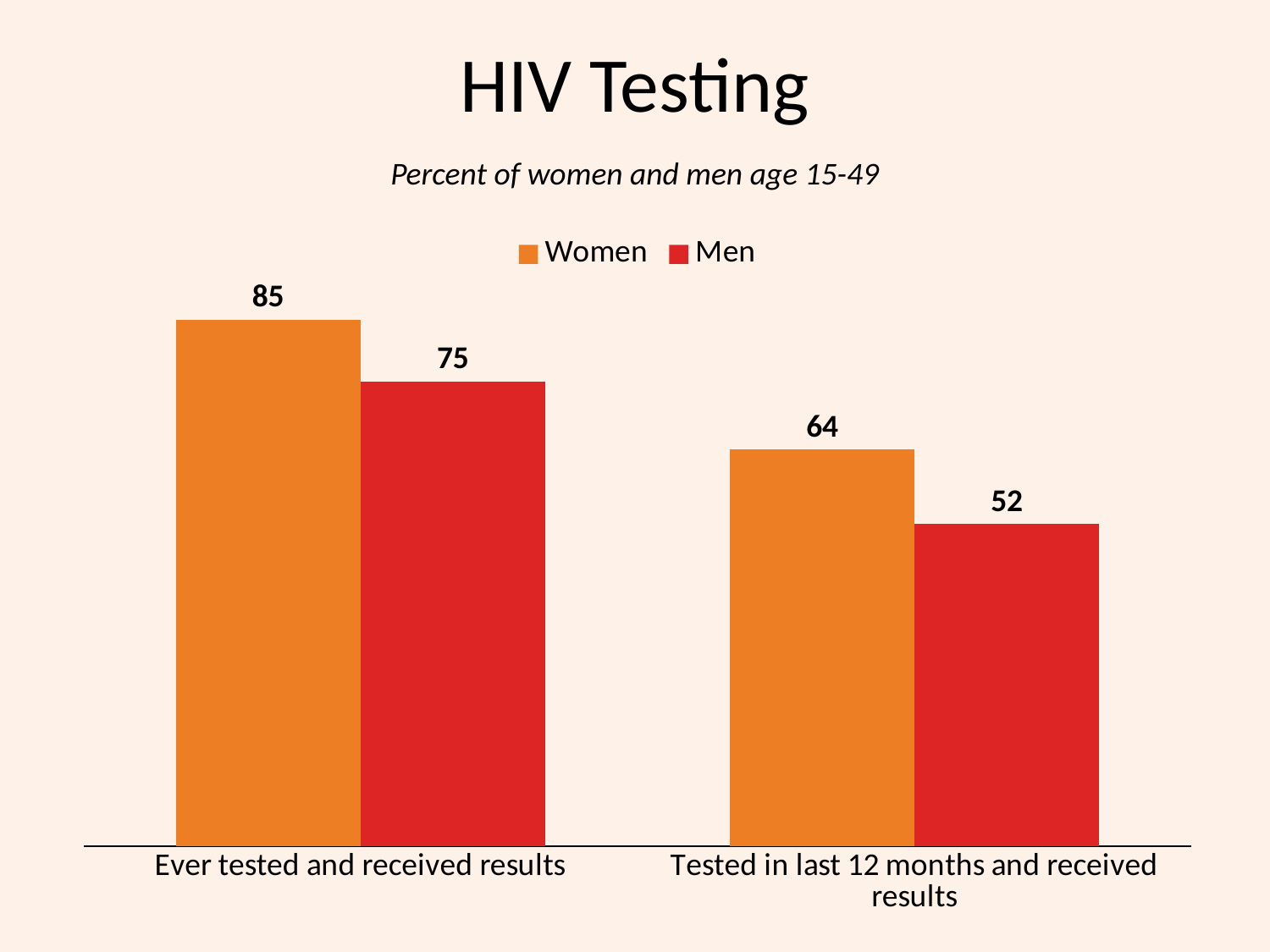

# HIV Testing
Percent of women and men age 15-49

### Chart

| Category | Women | Men |
|---|---|---|
| Ever tested and received results | 85.0 | 75.0 |
| Tested in last 12 months and received results | 64.0 | 52.0 |